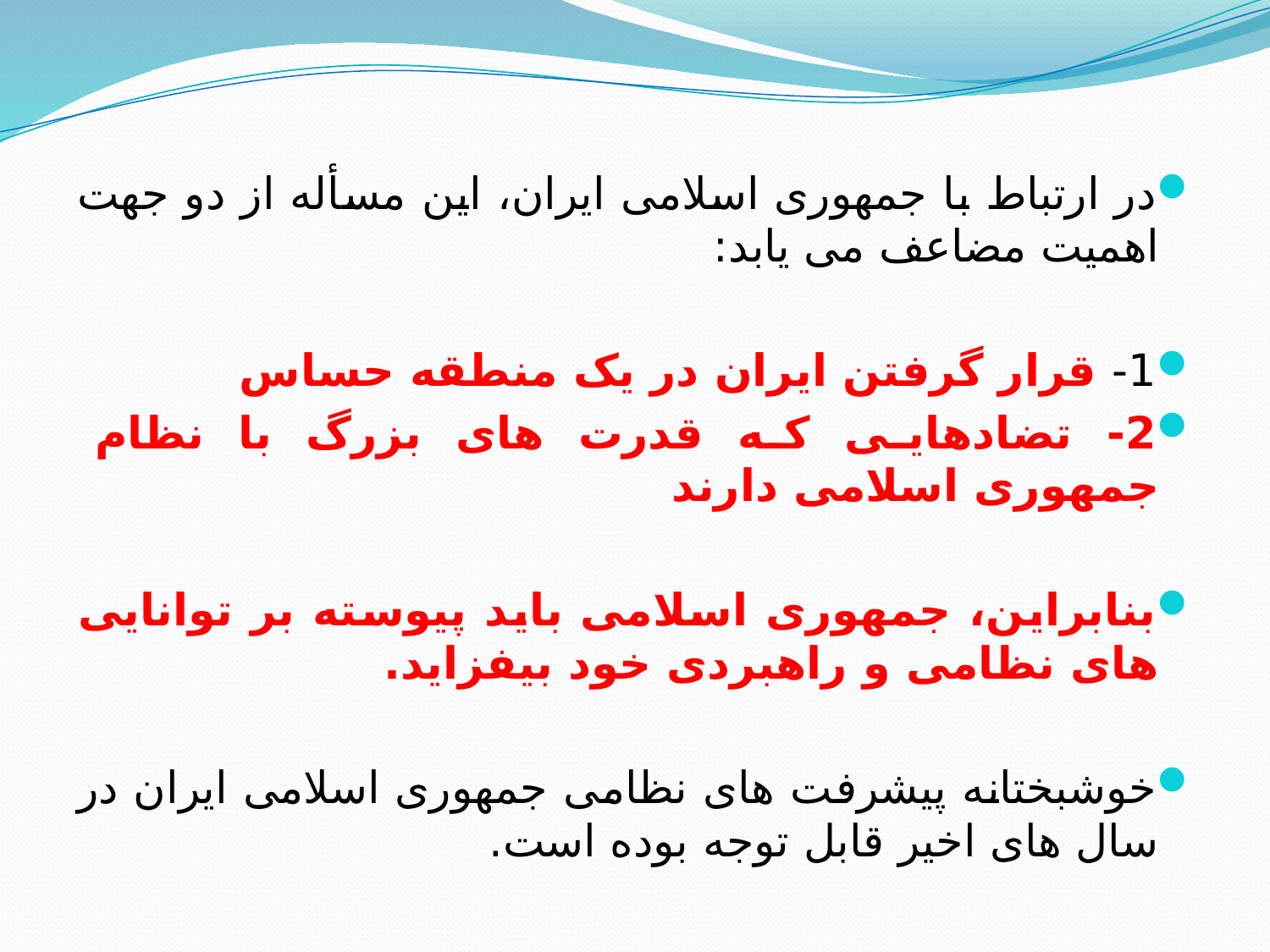

در ارتباط با جمهوری اسلامی ایران، این مسأله از دو جهت اهمیت مضاعف می یابد:

1- قرار گرفتن ایران در یک منطقه حساس
2- تضادهایی که قدرت های بزرگ با نظام جمهوری اسلامی دارند

بنابراین، جمهوری اسلامی باید پیوسته بر توانایی های نظامی و راهبردی خود بیفزاید.

خوشبختانه پیشرفت های نظامی جمهوری اسلامی ایران در سال های اخیر قابل توجه بوده است.